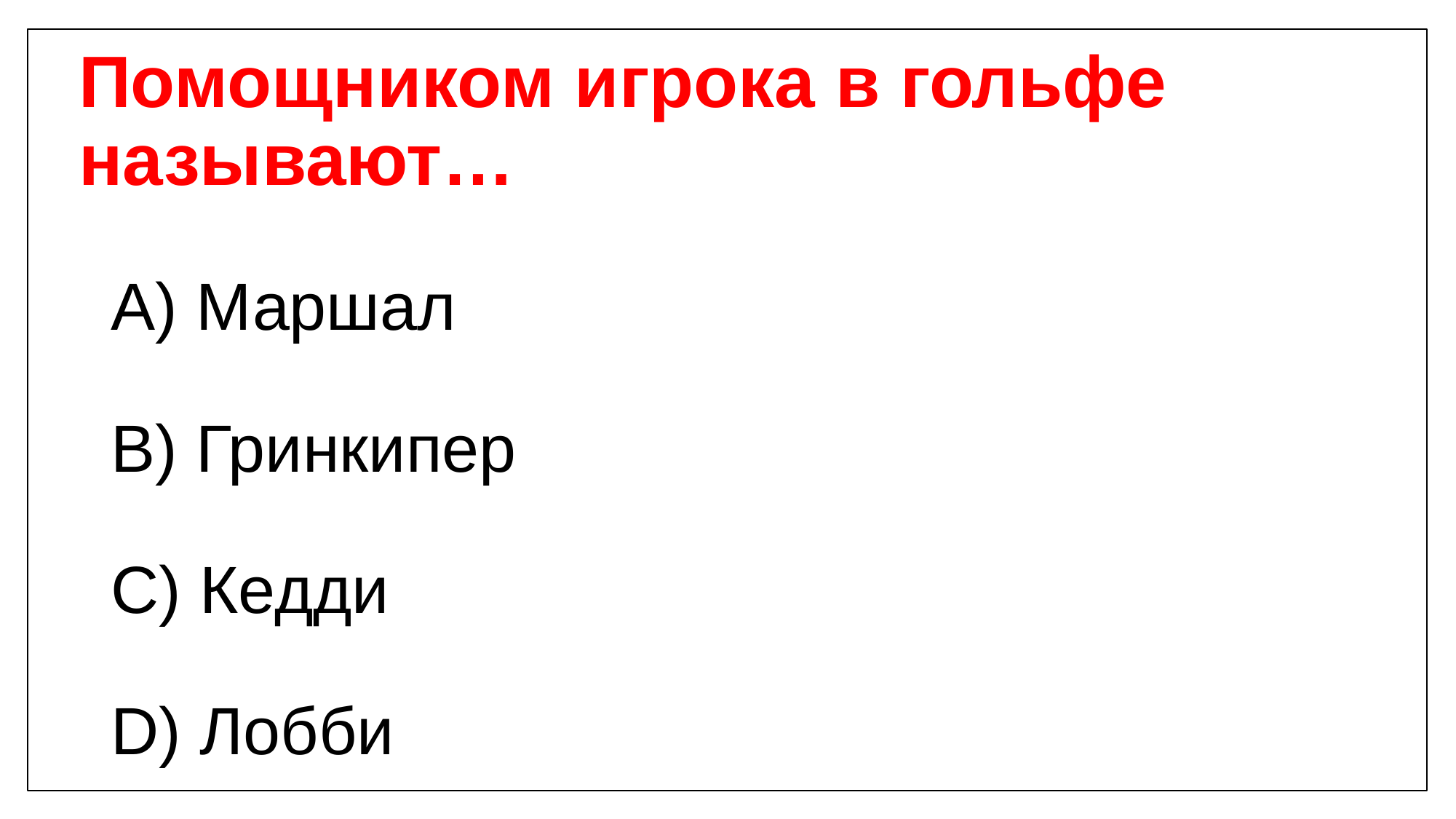

# Помощником игрока в гольфе называют…
А) Маршал
В) Гринкипер
С) Кедди
D) Лобби